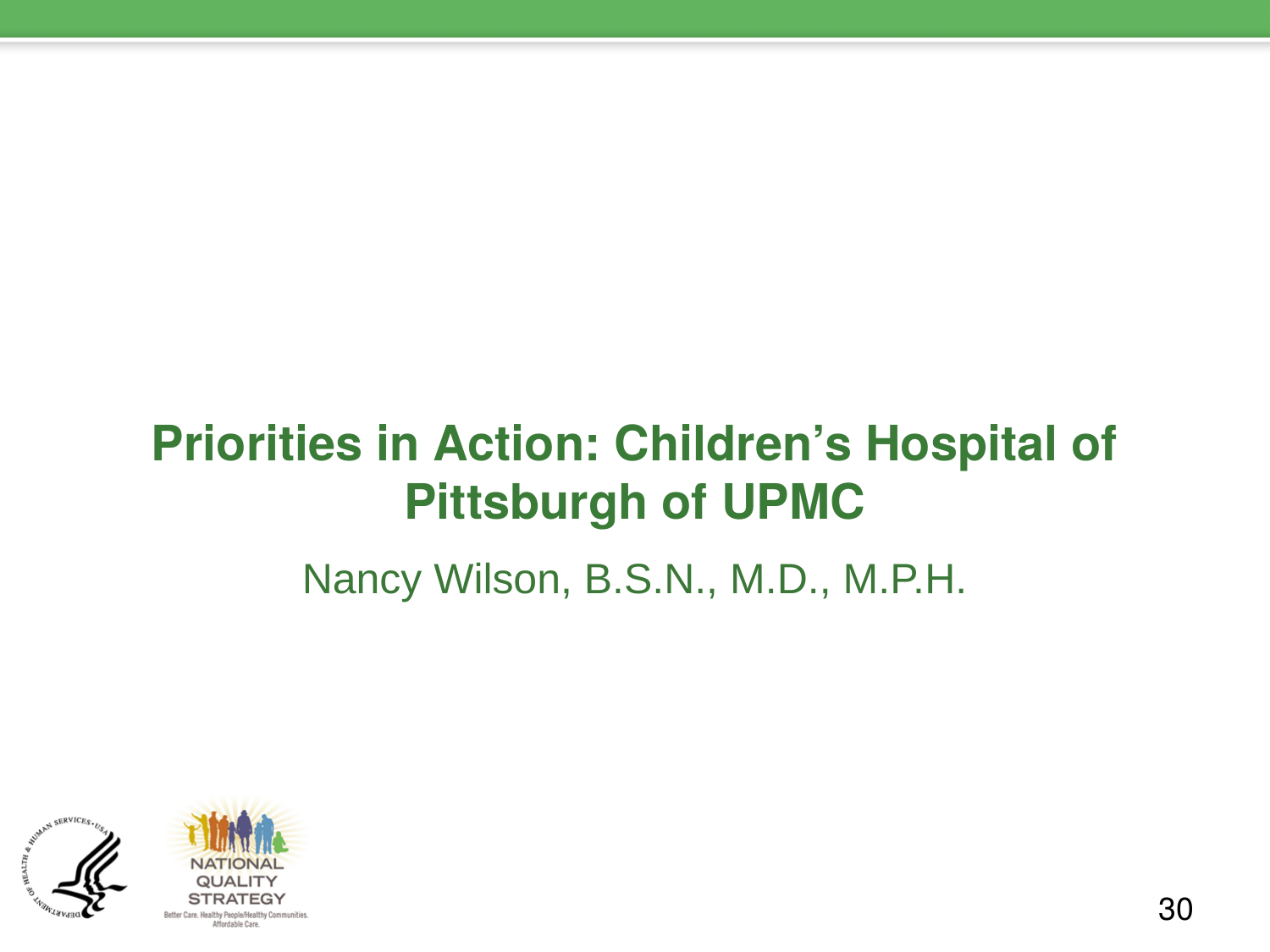

# Priorities in Action: Children’s Hospital of Pittsburgh of UPMC
Nancy Wilson, B.S.N., M.D., M.P.H.
30